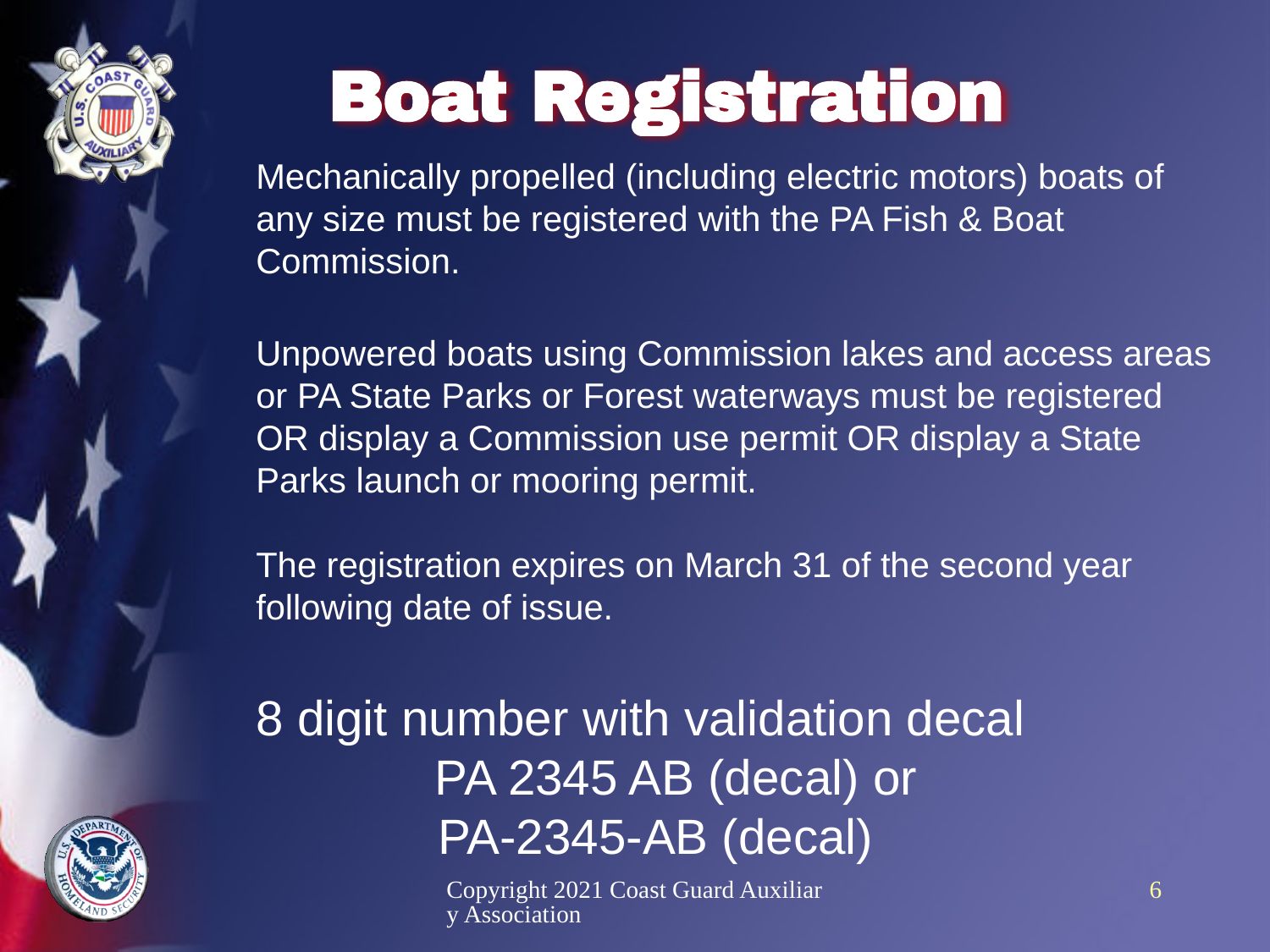

# Boat Registration
Mechanically propelled (including electric motors) boats of any size must be registered with the PA Fish & Boat Commission.
Unpowered boats using Commission lakes and access areas or PA State Parks or Forest waterways must be registered OR display a Commission use permit OR display a State Parks launch or mooring permit.

The registration expires on March 31 of the second year following date of issue.

8 digit number with validation decal
             PA 2345 AB (decal) or
	    PA-2345-AB (decal)
Copyright 2021 Coast Guard Auxiliary Association
6